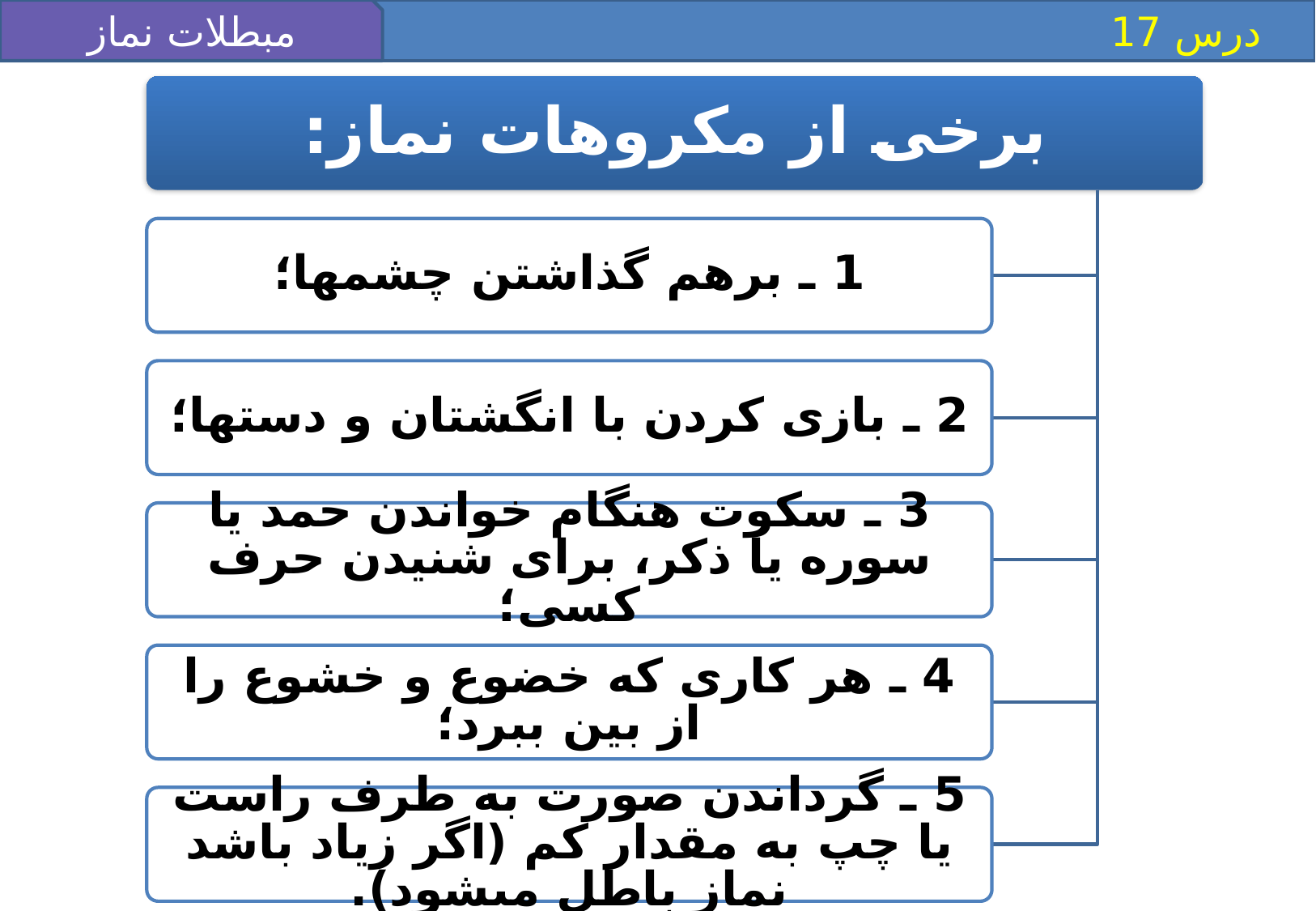

مبطلات نماز
 درس 17
برخى از مكروهات نماز:

1 ـ برهم گذاشتن چشم‏ها؛

2 ـ بازى كردن با انگشتان و دست‏ها؛

3 ـ سكوت هنگام خواندن حمد يا سوره يا ذكر، براى شنيدن حرف كسى؛

4 ـ هر كارى كه خضوع و خشوع را از بين ببرد؛

5 ـ گرداندن صورت به طرف راست يا چپ به مقدار كم (اگر زياد باشد نماز باطل مى‏شود).